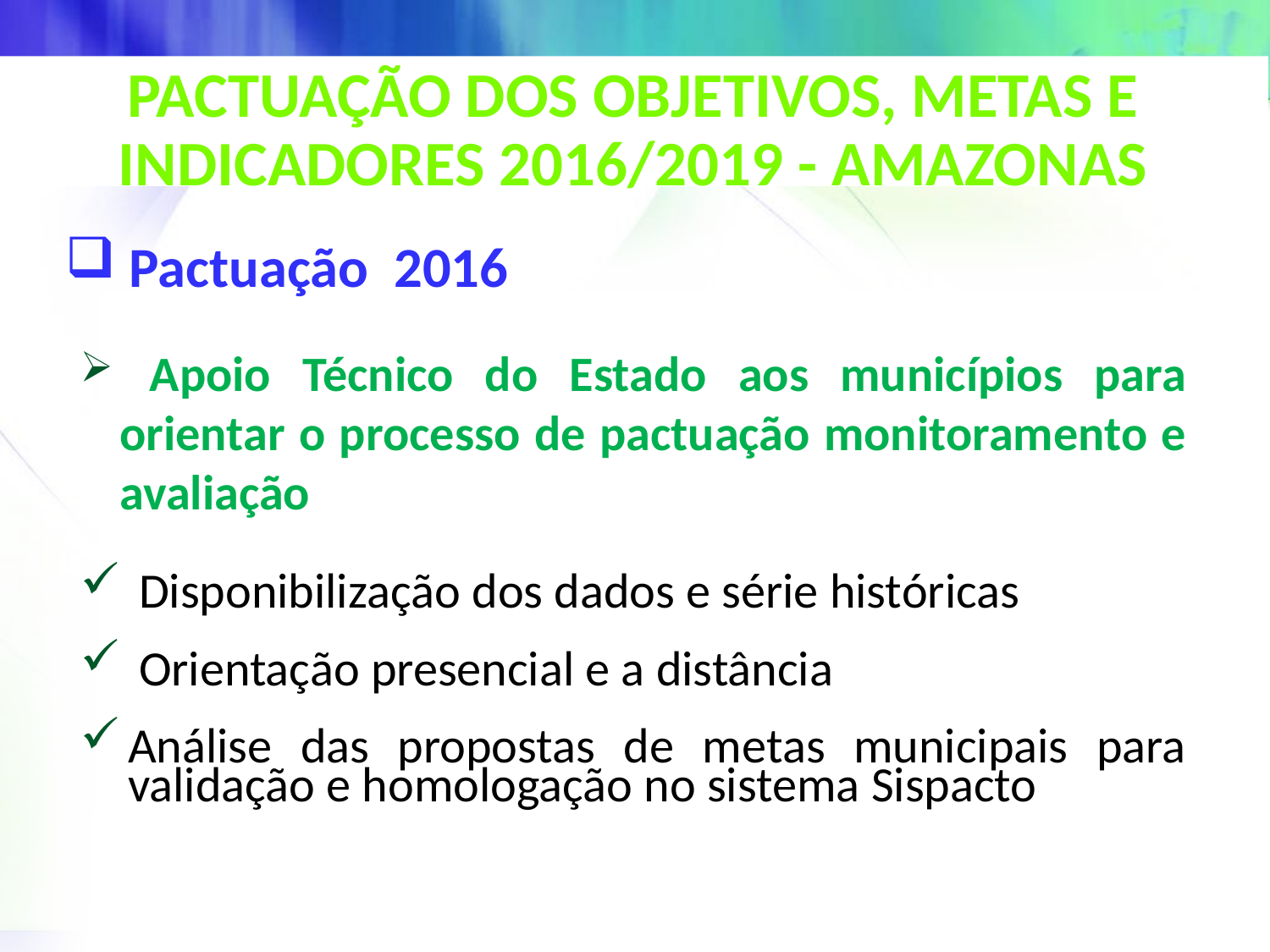

Pactuação dos Objetivos, Metas e Indicadores 2016/2019 - amazonas
Pactuação  2016
 Apoio Técnico do Estado aos municípios para orientar o processo de pactuação monitoramento e avaliação

 Disponibilização dos dados e série históricas

 Orientação presencial e a distância

Análise das propostas de metas municipais para validação e homologação no sistema Sispacto